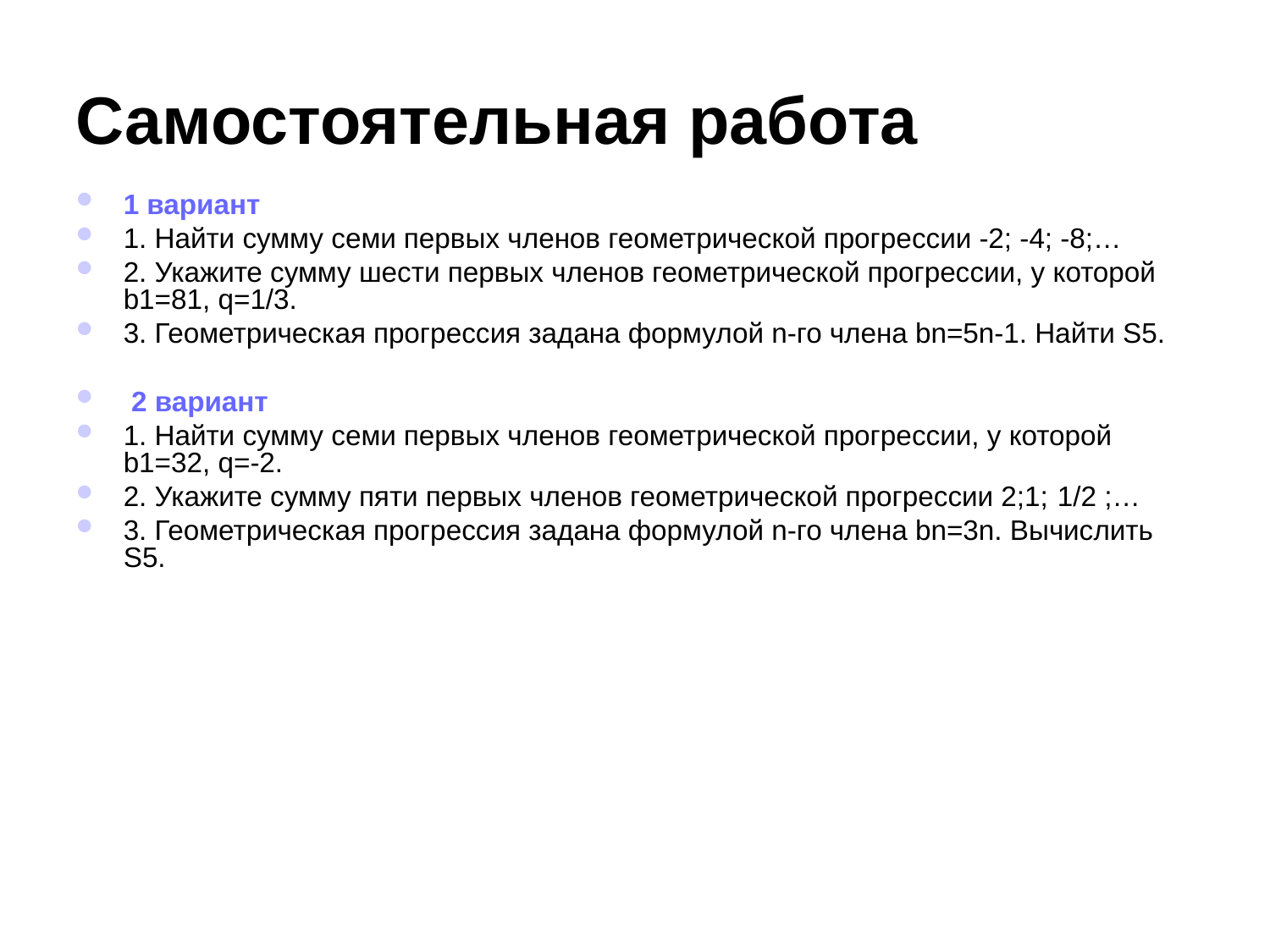

Самостоятельная работа
1 вариант
1. Найти сумму семи первых членов геометрической прогрессии -2; -4; -8;…
2. Укажите сумму шести первых членов геометрической прогрессии, у которой b1=81, q=1/3.
3. Геометрическая прогрессия задана формулой n-го члена bn=5n-1. Найти S5.

 2 вариант
1. Найти сумму семи первых членов геометрической прогрессии, у которой b1=32, q=-2.
2. Укажите сумму пяти первых членов геометрической прогрессии 2;1; 1/2 ;…
3. Геометрическая прогрессия задана формулой n-го члена bn=3n. Вычислить S5.